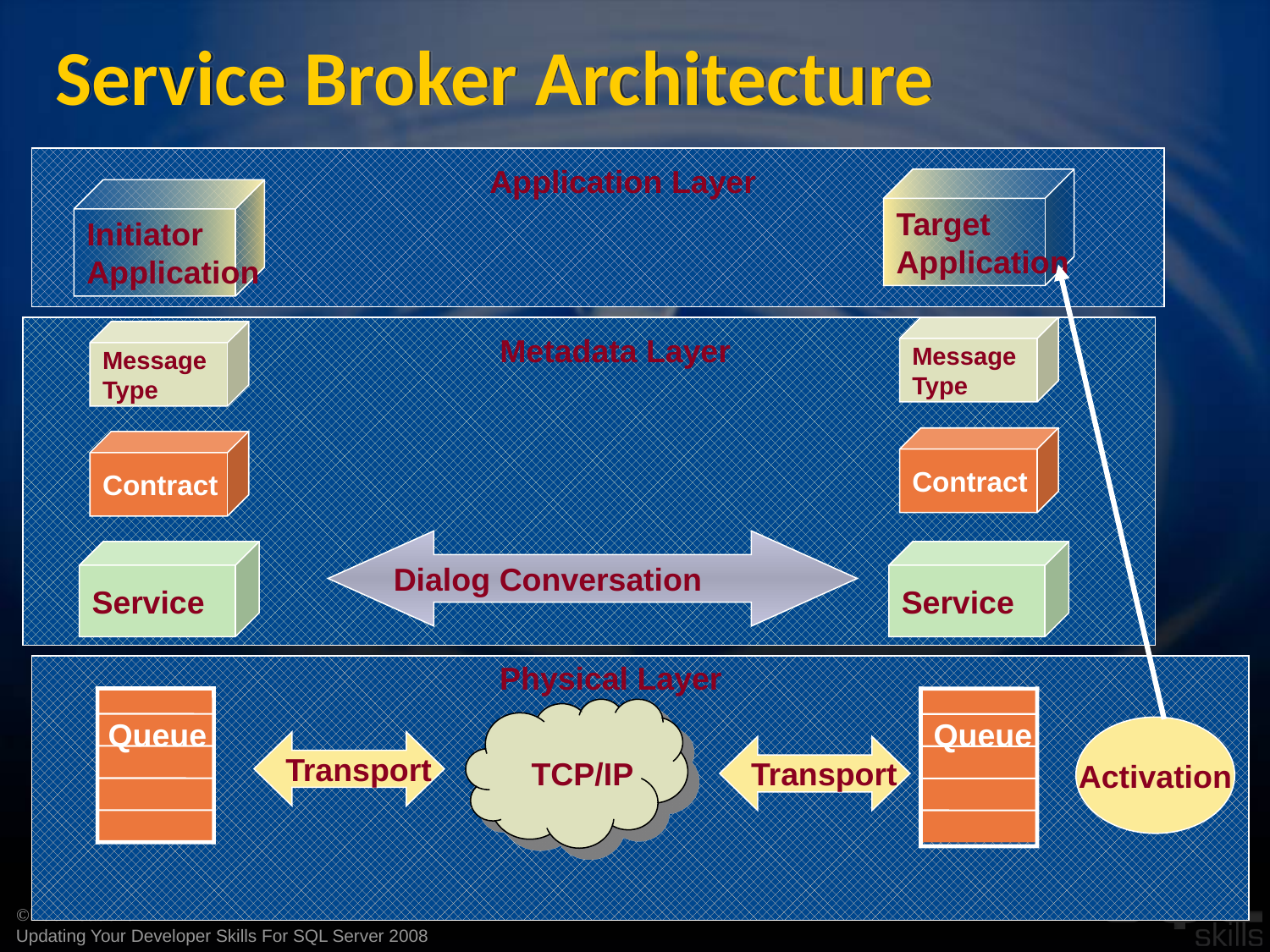

# Service Broker Architecture

Application Layer
Target
Application
Initiator
Application

Message
Type
Message
Type
Metadata Layer
Contract
Contract
Dialog Conversation
Service
Service
Physical Layer

Queue
Queue

Activation
Transport
Transport

TCP/IP